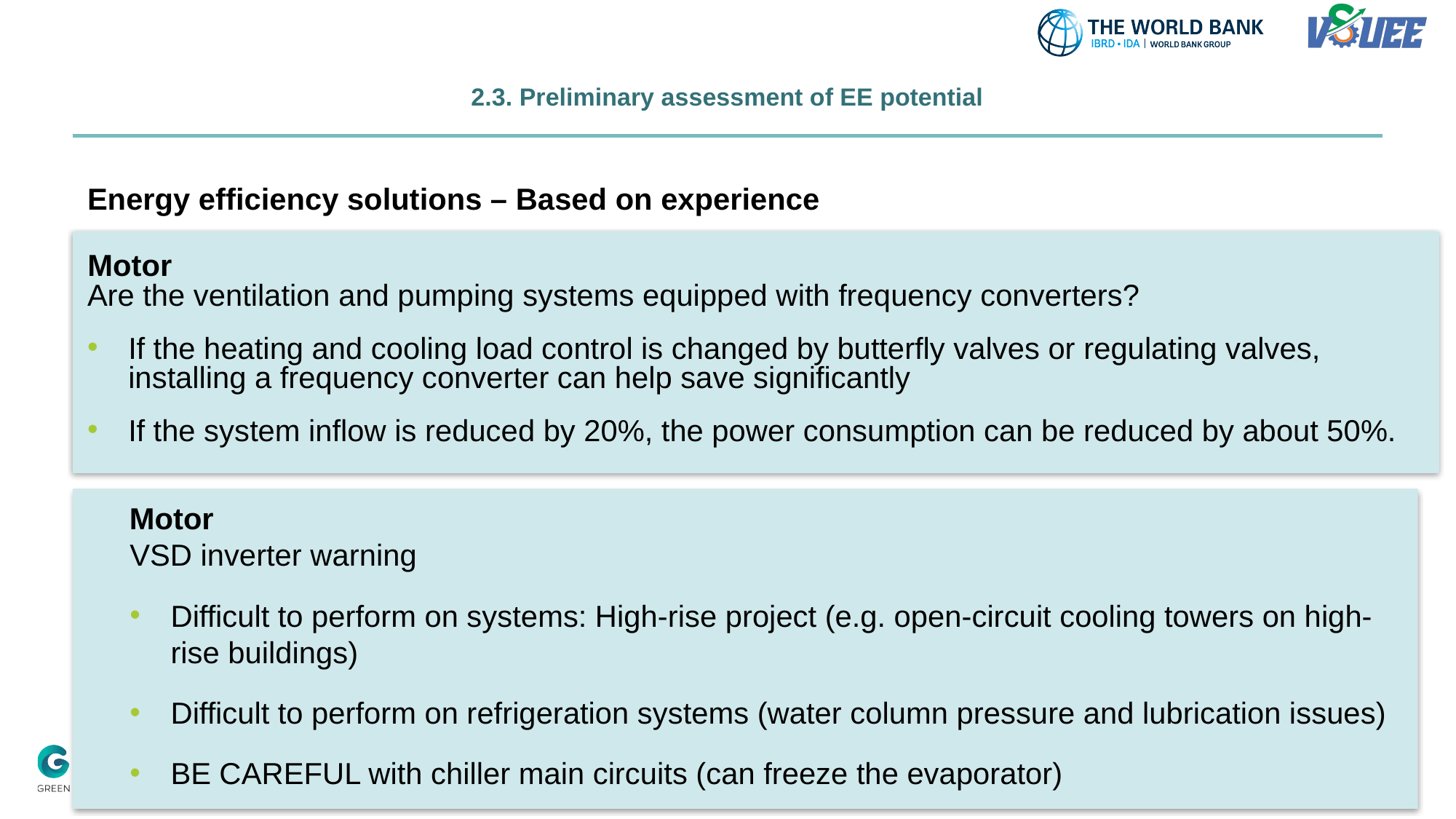

# 2.3. Preliminary assessment of EE potential
Energy efficiency solutions – Based on experience
Motor
Are the ventilation and pumping systems equipped with frequency converters?
If the heating and cooling load control is changed by butterfly valves or regulating valves, installing a frequency converter can help save significantly
If the system inflow is reduced by 20%, the power consumption can be reduced by about 50%.
Motor
VSD inverter warning
Difficult to perform on systems: High-rise project (e.g. open-circuit cooling towers on high-rise buildings)
Difficult to perform on refrigeration systems (water column pressure and lubrication issues)
BE CAREFUL with chiller main circuits (can freeze the evaporator)